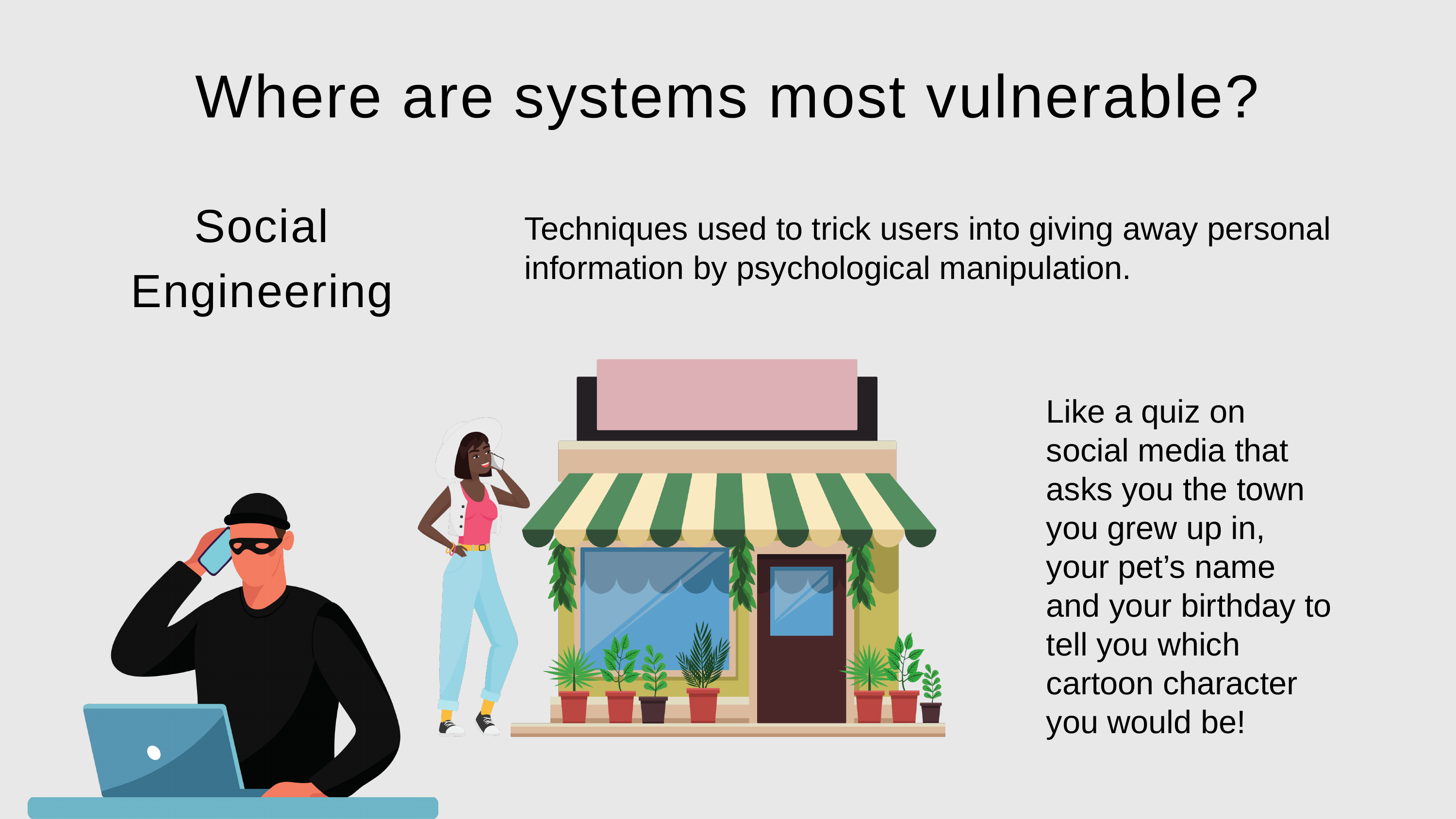

Where are systems most vulnerable?
Social Engineering
Techniques used to trick users into giving away personal information by psychological manipulation.

Like a quiz on social media that asks you the town you grew up in, your pet’s name and your birthday to tell you which cartoon character you would be!